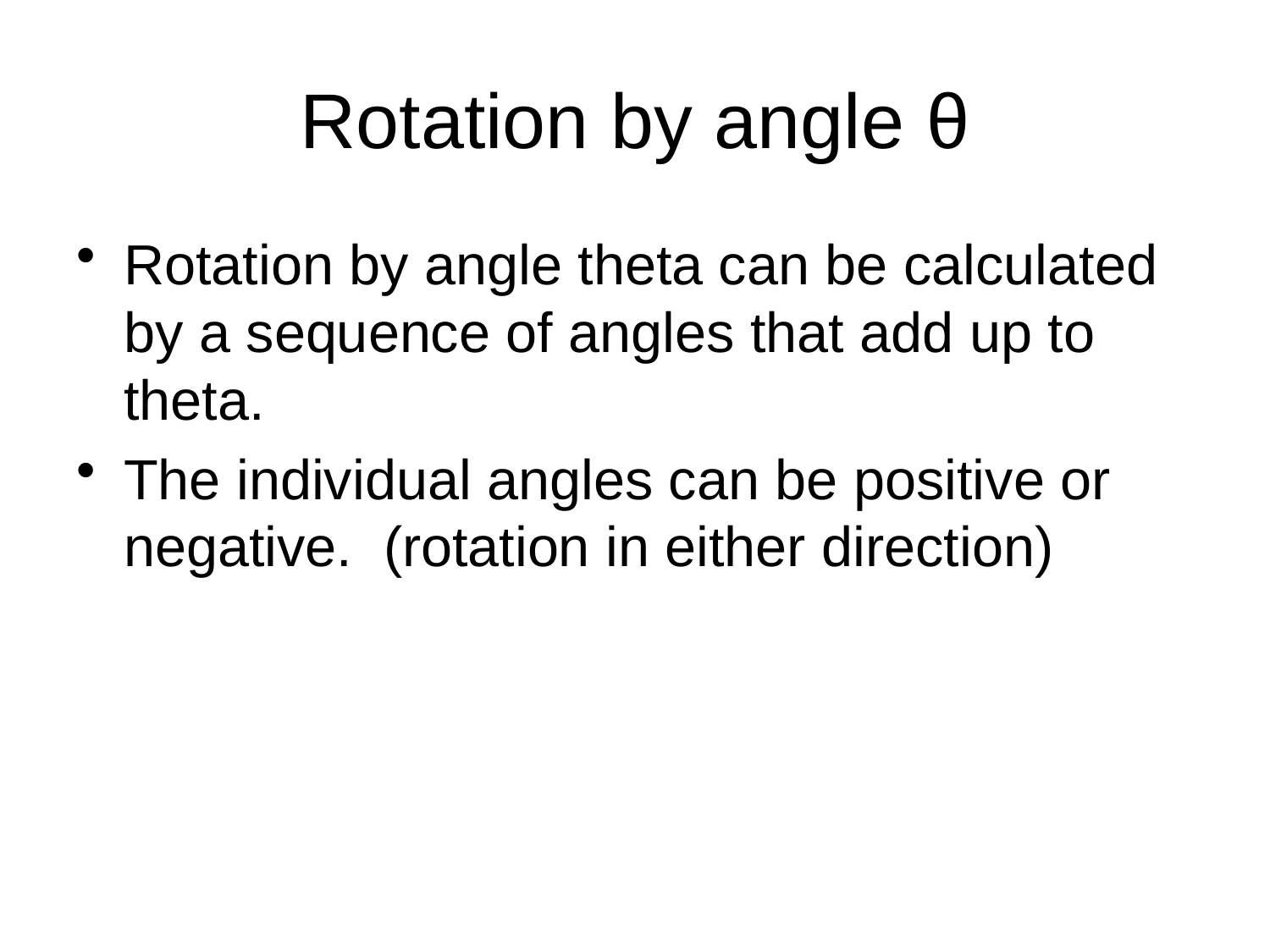

# Rotation by angle θ
Rotation by angle theta can be calculated by a sequence of angles that add up to theta.
The individual angles can be positive or negative.  (rotation in either direction)